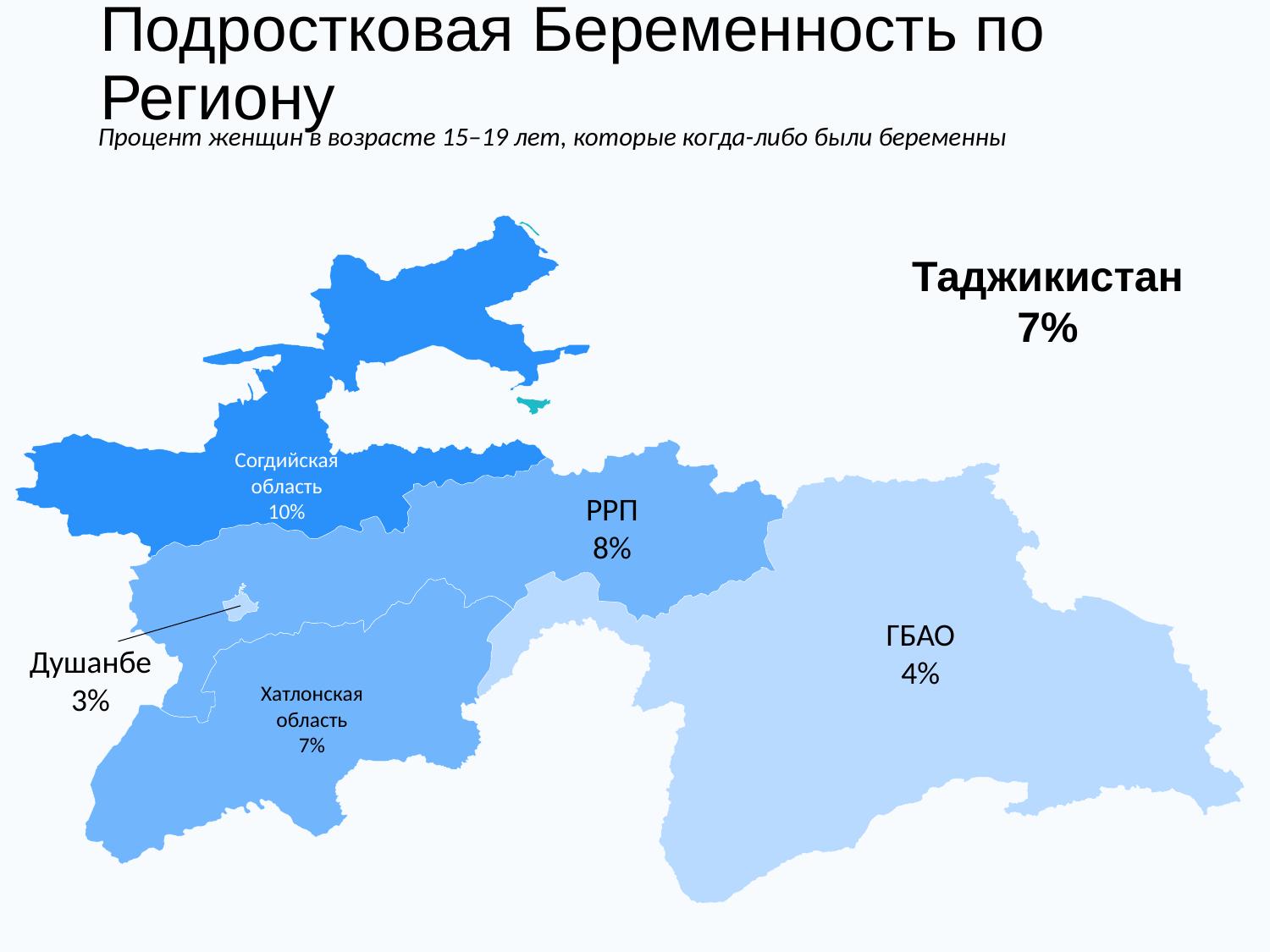

Подростковая Беременность по Региону

Процент женщин в возрасте 15–19 лет, которые когда-либо были беременны
Таджикистан
7%
Согдийская область
10%
РРП
8%
ГБАО
4%
Душанбе
3%
Хатлонская область
7%